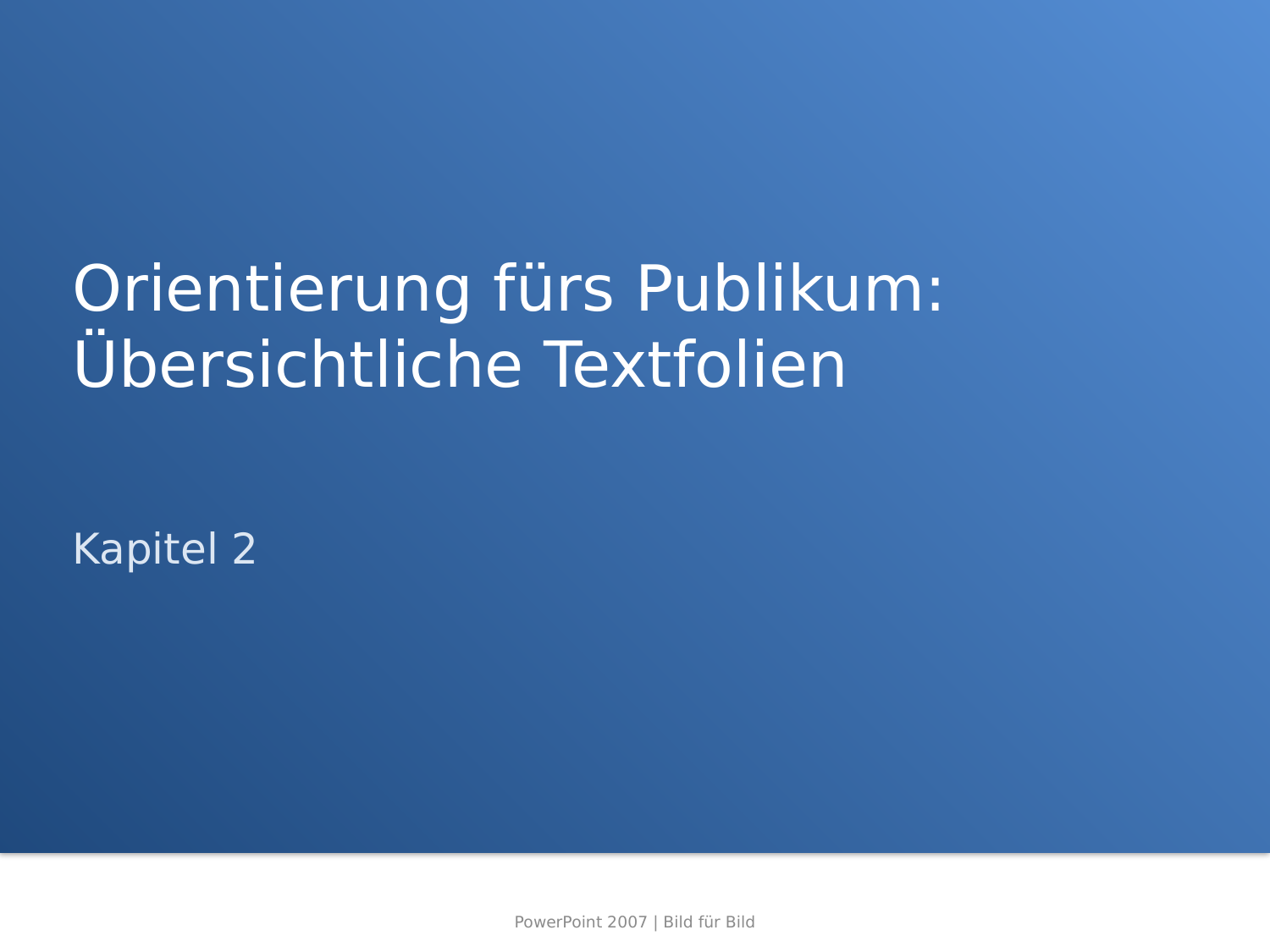

# Orientierung fürs Publikum: Übersichtliche Textfolien
Kapitel 2
PowerPoint 2007 | Bild für Bild